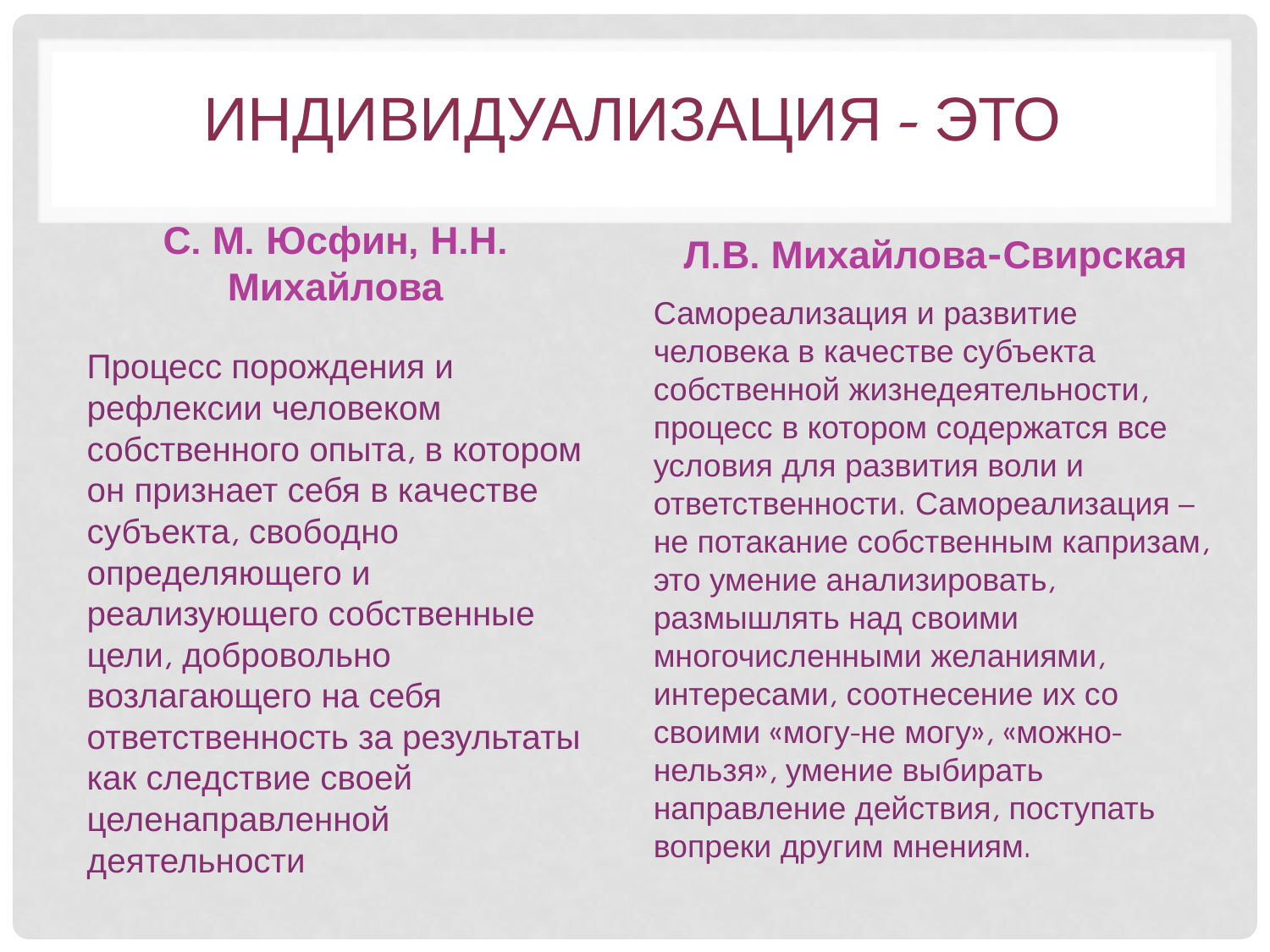

# Индивидуализация - это
С. М. Юсфин, Н.Н. Михайлова
Л.В. Михайлова-Свирская
Самореализация и развитие человека в качестве субъекта собственной жизнедеятельности, процесс в котором содержатся все условия для развития воли и ответственности. Самореализация – не потакание собственным капризам, это умение анализировать, размышлять над своими многочисленными желаниями, интересами, соотнесение их со своими «могу-не могу», «можно-нельзя», умение выбирать направление действия, поступать вопреки другим мнениям.
Процесс порождения и рефлексии человеком собственного опыта, в котором он признает себя в качестве субъекта, свободно определяющего и реализующего собственные цели, добровольно возлагающего на себя ответственность за результаты как следствие своей целенаправленной деятельности